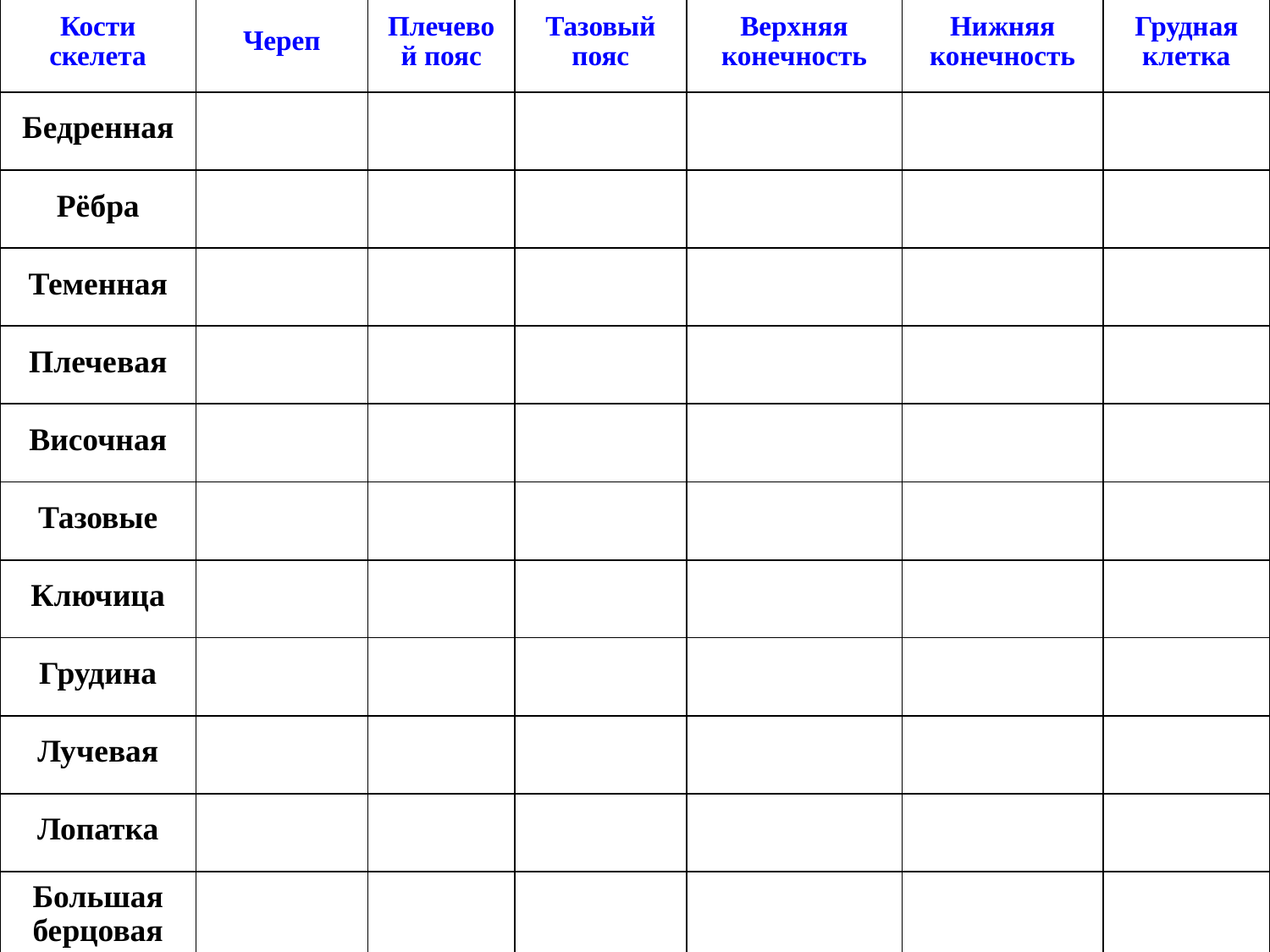

| Кости скелета | Череп | Плечевой пояс | Тазовый пояс | Верхняя конечность | Нижняя конечность | Грудная клетка |
| --- | --- | --- | --- | --- | --- | --- |
| Бедренная |  |  |  |  |  |  |
| Рёбра |  |  |  |  |  |  |
| Теменная |  |  |  |  |  |  |
| Плечевая |  |  |  |  |  |  |
| Височная |  |  |  |  |  |  |
| Тазовые |  |  |  |  |  |  |
| Ключица |  |  |  |  |  |  |
| Грудина |  |  |  |  |  |  |
| Лучевая |  |  |  |  |  |  |
| Лопатка |  |  |  |  |  |  |
| Большая берцовая |  |  |  |  |  |  |